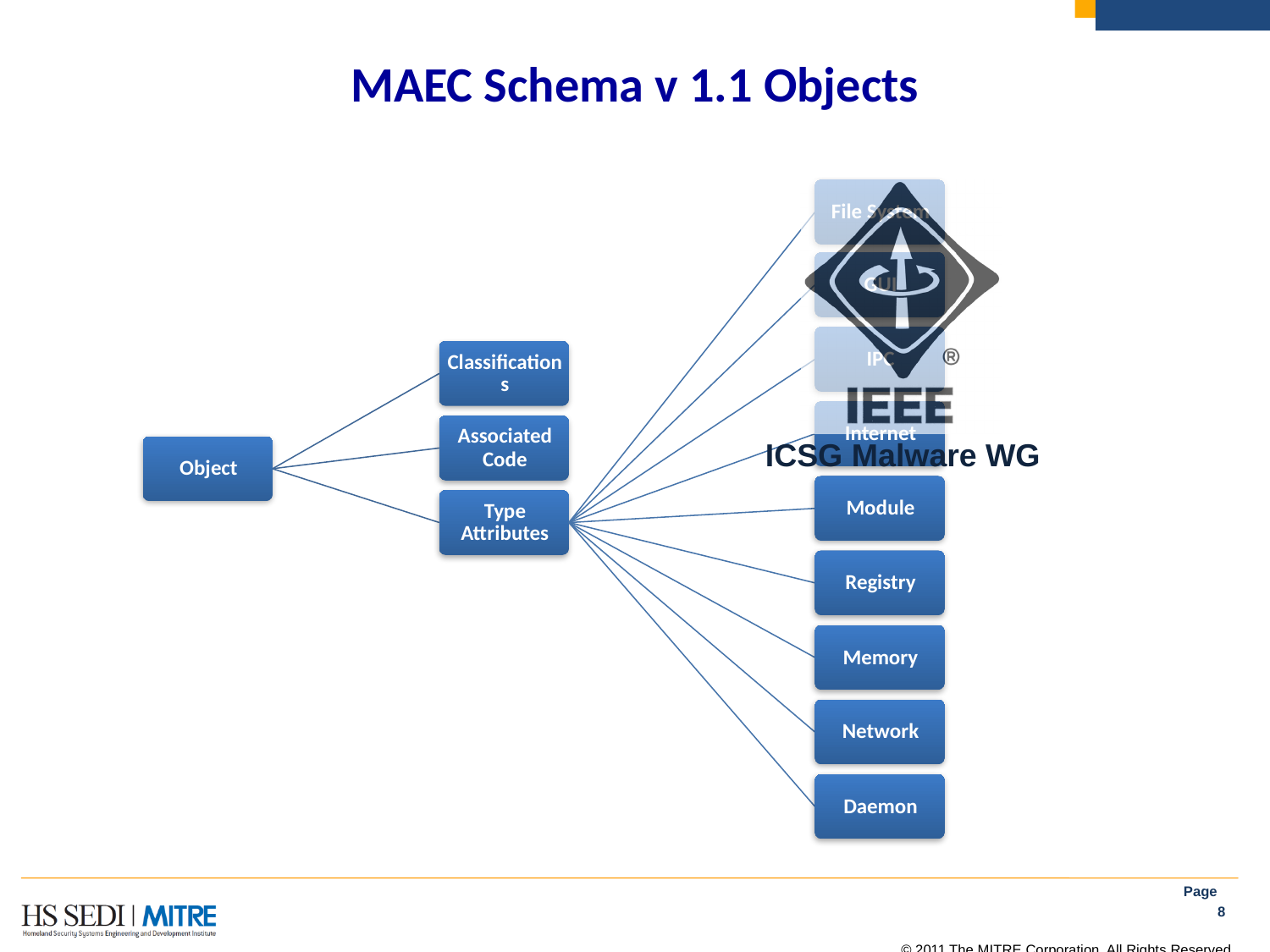

# MAEC Schema v 1.1 Objects
Object

Classifications

Associated Code

Type Attributes

File System

GUI

IPC

Internet

Module

Registry

Memory

Network

Daemon

ICSG Malware WG
Page  8